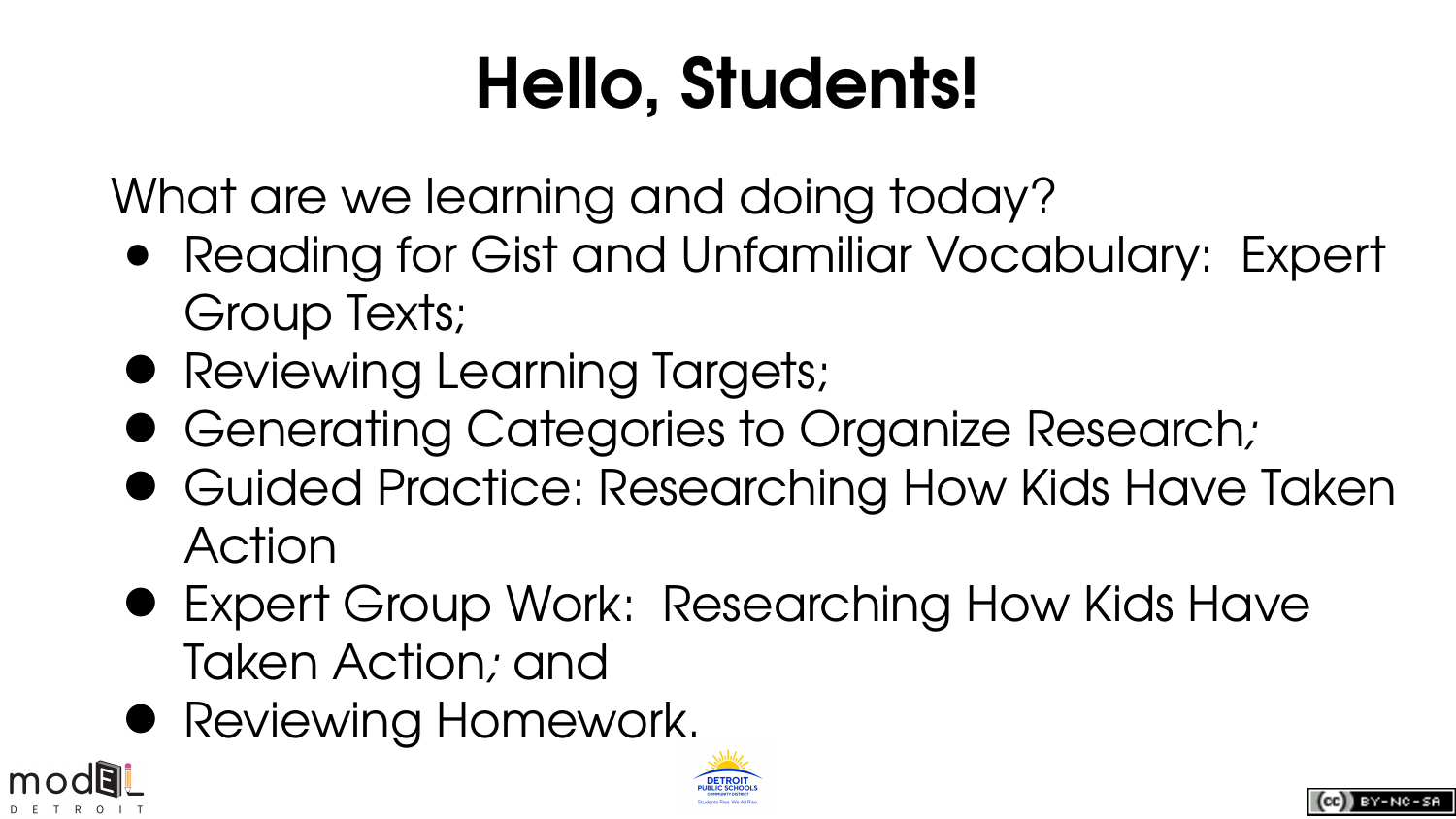

# Hello, Students!
What are we learning and doing today?
Reading for Gist and Unfamiliar Vocabulary:  Expert Group Texts;
Reviewing Learning Targets;
Generating Categories to Organize Research;
Guided Practice: Researching How Kids Have Taken Action
Expert Group Work:  Researching How Kids Have Taken Action; and
Reviewing Homework.